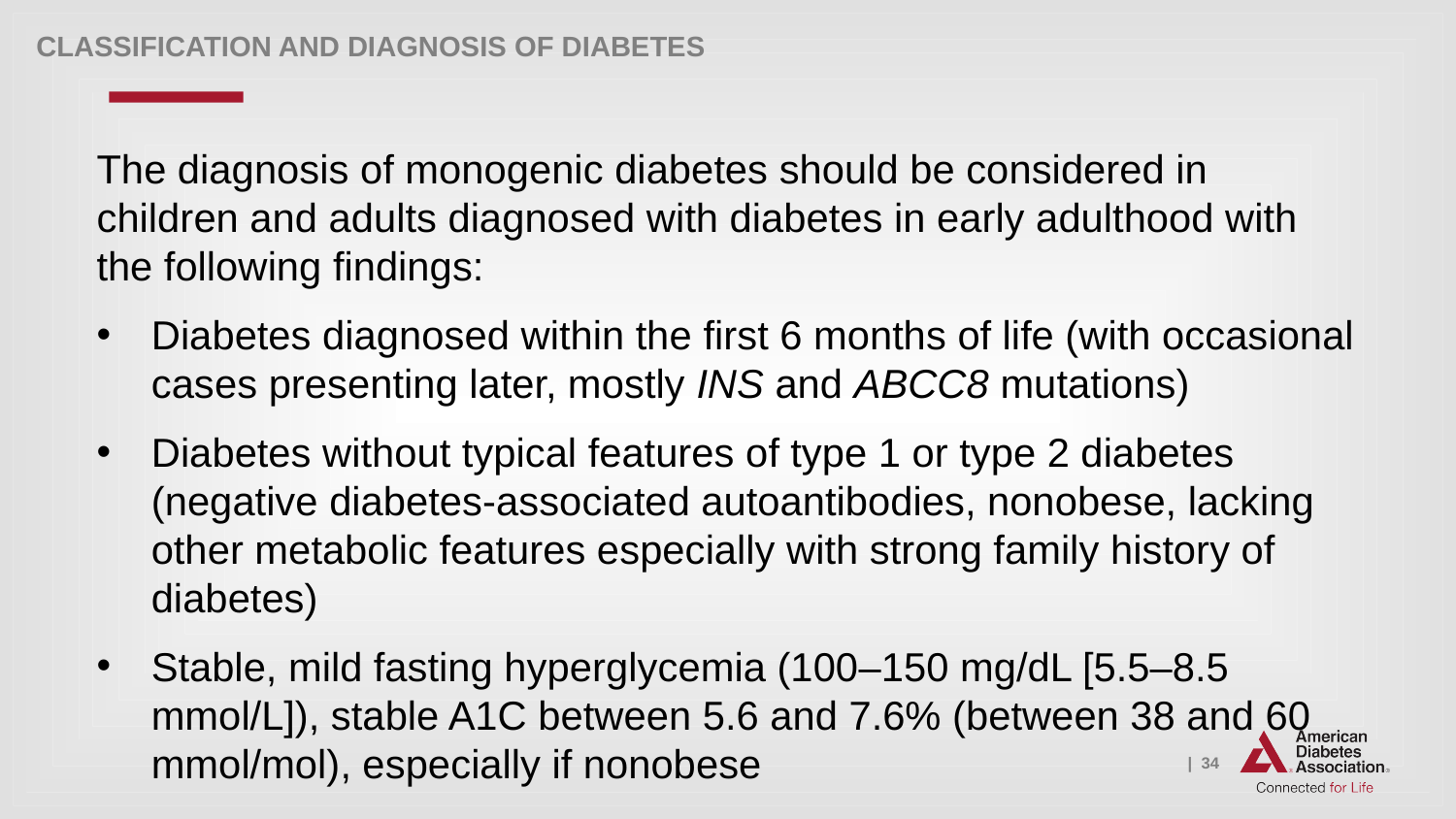

Classification and Diagnosis of Diabetes
The diagnosis of monogenic diabetes should be considered in children and adults diagnosed with diabetes in early adulthood with the following findings:
Diabetes diagnosed within the first 6 months of life (with occasional cases presenting later, mostly INS and ABCC8 mutations)
Diabetes without typical features of type 1 or type 2 diabetes (negative diabetes-associated autoantibodies, nonobese, lacking other metabolic features especially with strong family history of diabetes)
Stable, mild fasting hyperglycemia (100–150 mg/dL [5.5–8.5 mmol/L]), stable A1C between 5.6 and 7.6% (between 38 and 60 mmol/mol), especially if nonobese